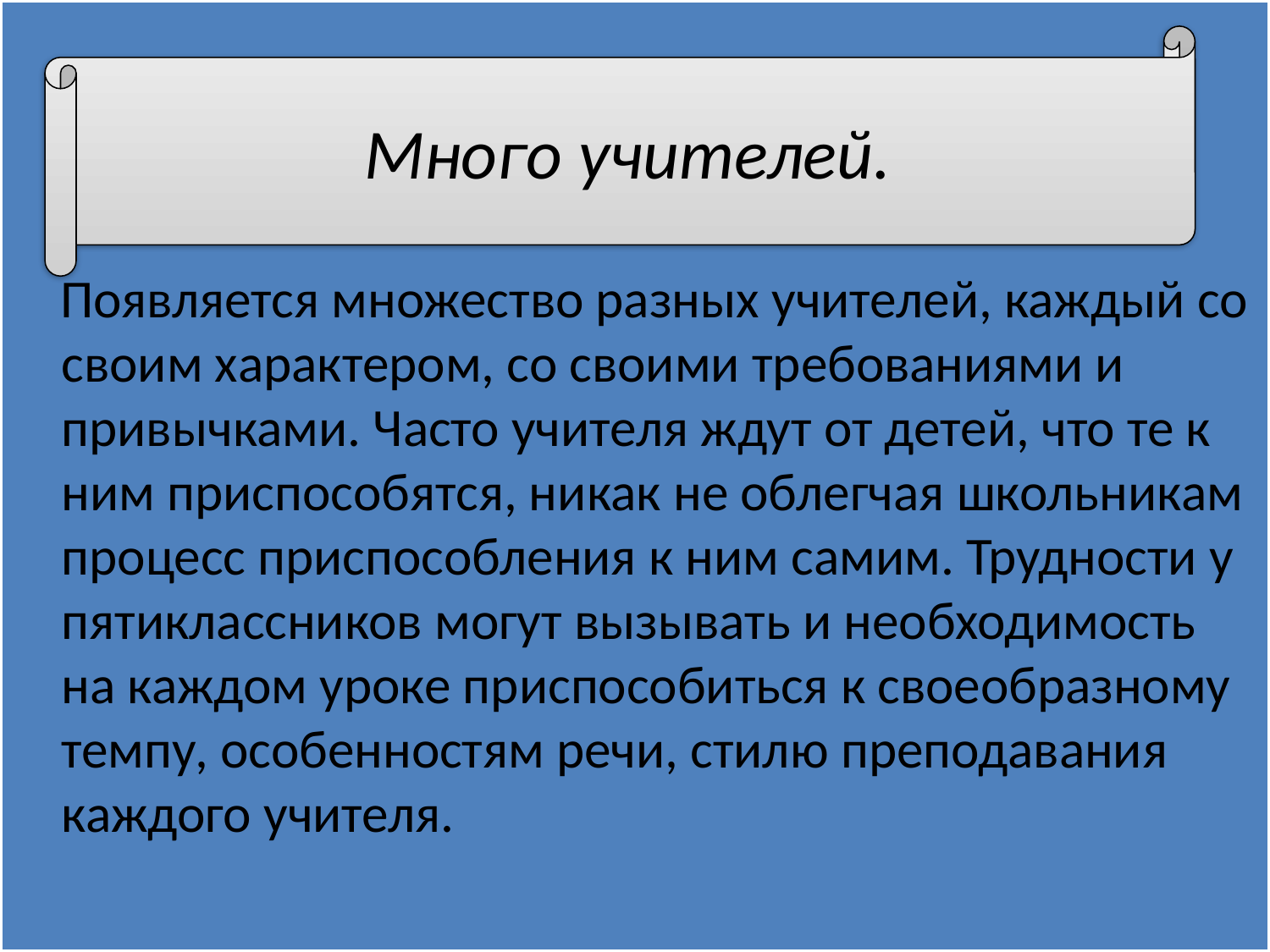

#

       Появляется множество разных учителей, каждый со своим характером, со своими требованиями и привычками. Часто учителя ждут от детей, что те к ним приспособятся, никак не облегчая школьникам процесс приспособления к ним самим. Трудности у пятиклассников могут вызывать и необходимость на каждом уроке приспособиться к своеобразному темпу, особенностям речи, стилю преподавания каждого учителя.

Много учителей.